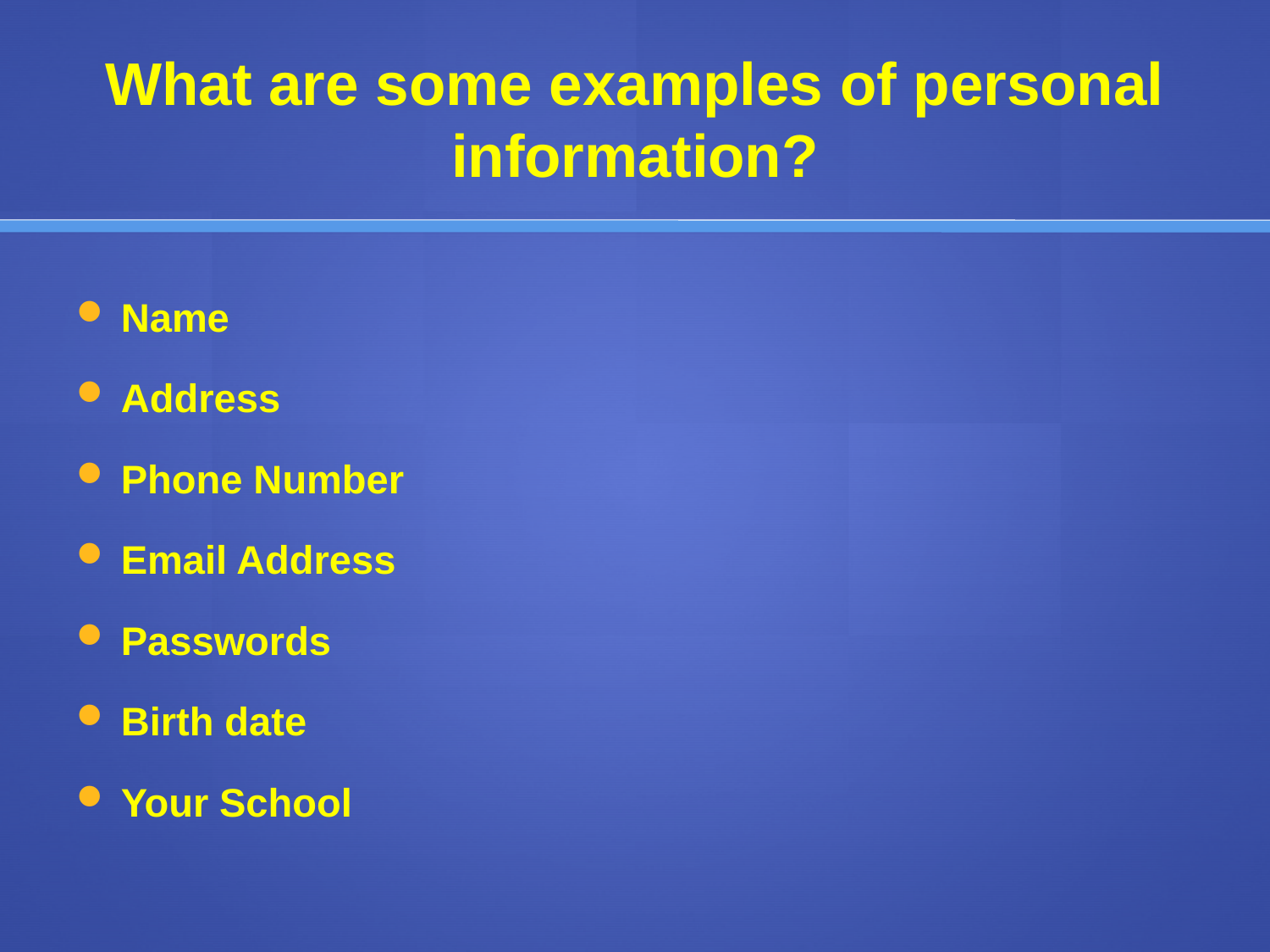

# What are some examples of personal information?
Name
Address
Phone Number
Email Address
Passwords
Birth date
Your School